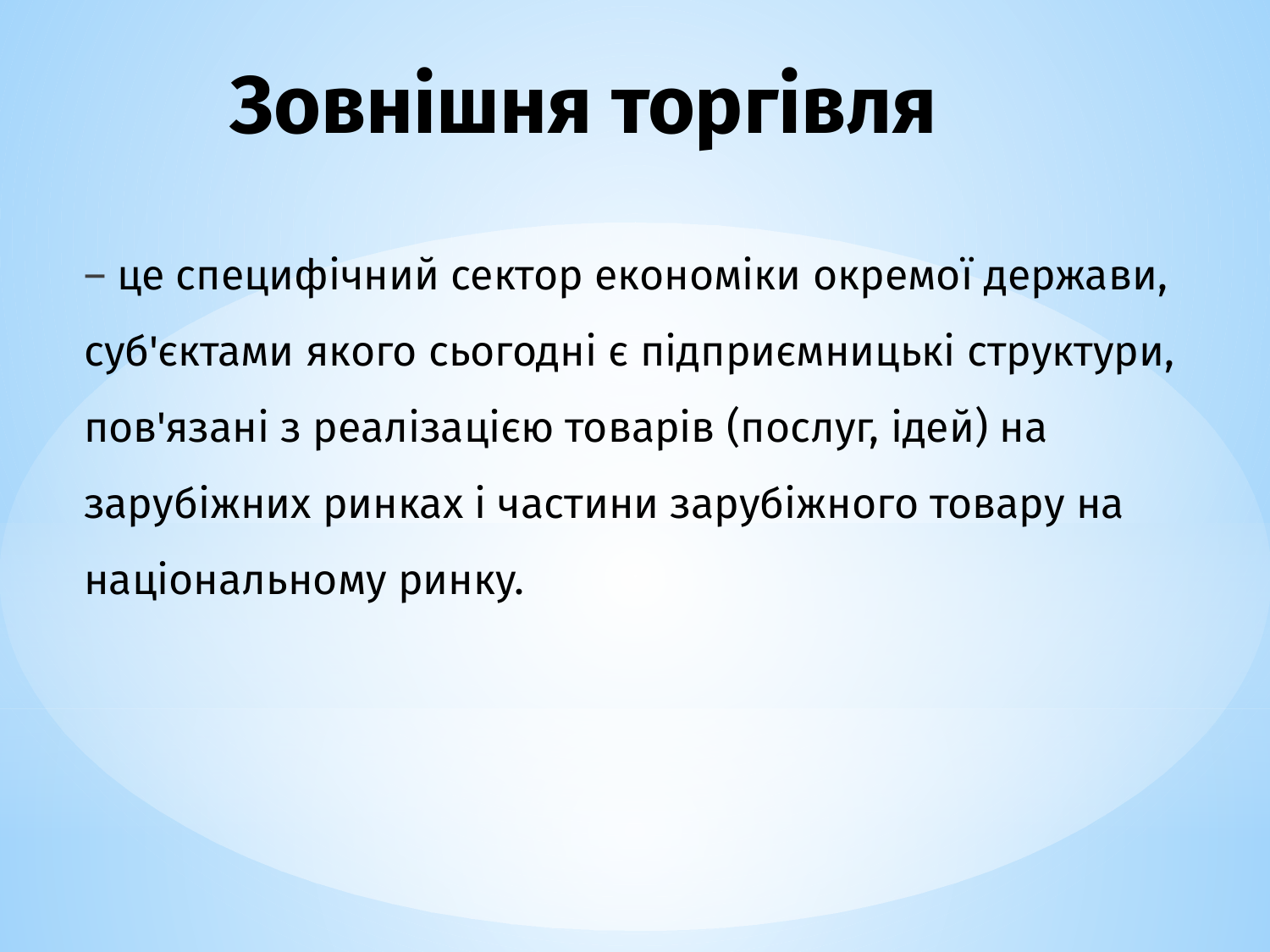

# Зовнішня торгівля
– це специфічний сектор економіки окремої держави, суб'єктами якого сьогодні є підприємницькі структури, пов'язані з реалізацією товарів (послуг, ідей) на зарубіжних ринках і частини зарубіжного товару на національному ринку.